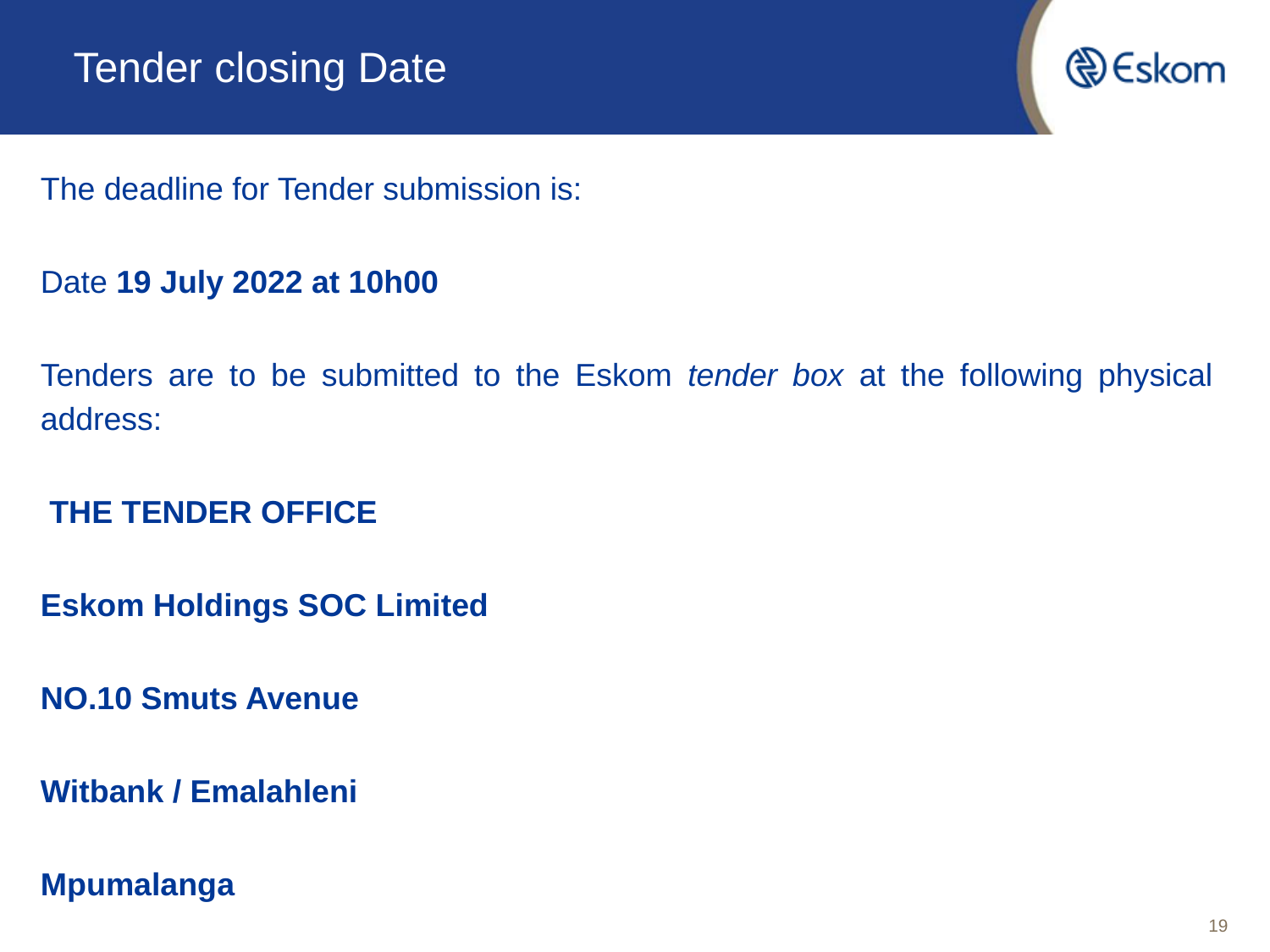

# Tender closing Date
The deadline for Tender submission is:
Date 19 July 2022 at 10h00
Tenders are to be submitted to the Eskom tender box at the following physical address:
 THE TENDER OFFICE
Eskom Holdings SOC Limited
NO.10 Smuts Avenue
Witbank / Emalahleni
Mpumalanga